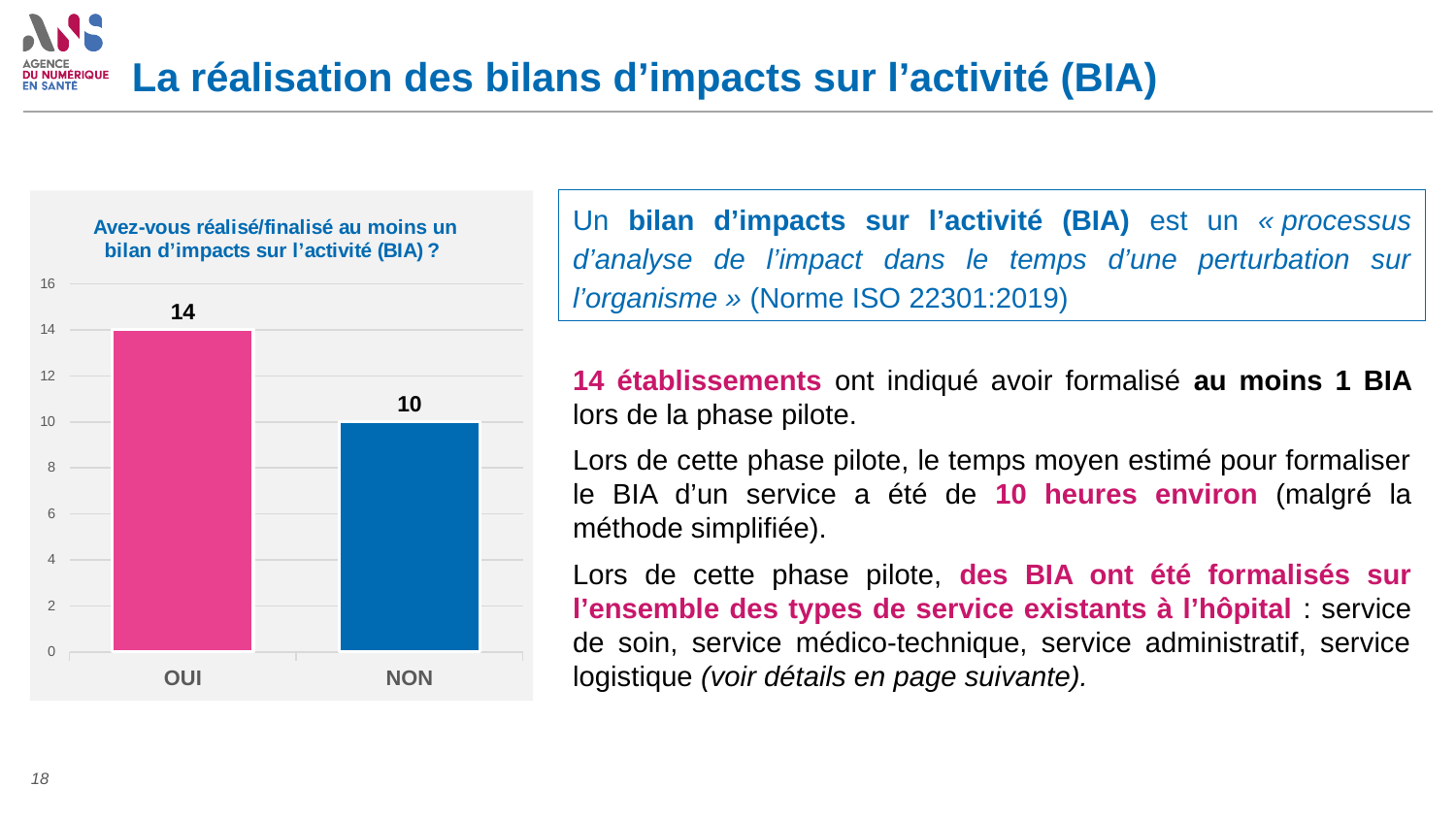

# La réalisation des bilans d’impacts sur l’activité (BIA)

### Chart: Avez-vous réalisé/finalisé au moins un bilan d’impacts sur l’activité (BIA) ?

| Category | Etes-vous satisfait de l’appui méthodologique et technique apporté pour entamer et réaliser vos travaux autour du PCA-PRA ?  |
|---|---|
| OUI | 14.0 |
| NON | 10.0 |
Un bilan d’impacts sur l’activité (BIA) est un « processus d’analyse de l’impact dans le temps d’une perturbation sur l’organisme » (Norme ISO 22301:2019)
14 établissements ont indiqué avoir formalisé au moins 1 BIA lors de la phase pilote.
Lors de cette phase pilote, le temps moyen estimé pour formaliser le BIA d’un service a été de 10 heures environ (malgré la méthode simplifiée).
Lors de cette phase pilote, des BIA ont été formalisés sur l’ensemble des types de service existants à l’hôpital : service de soin, service médico-technique, service administratif, service logistique (voir détails en page suivante).
18